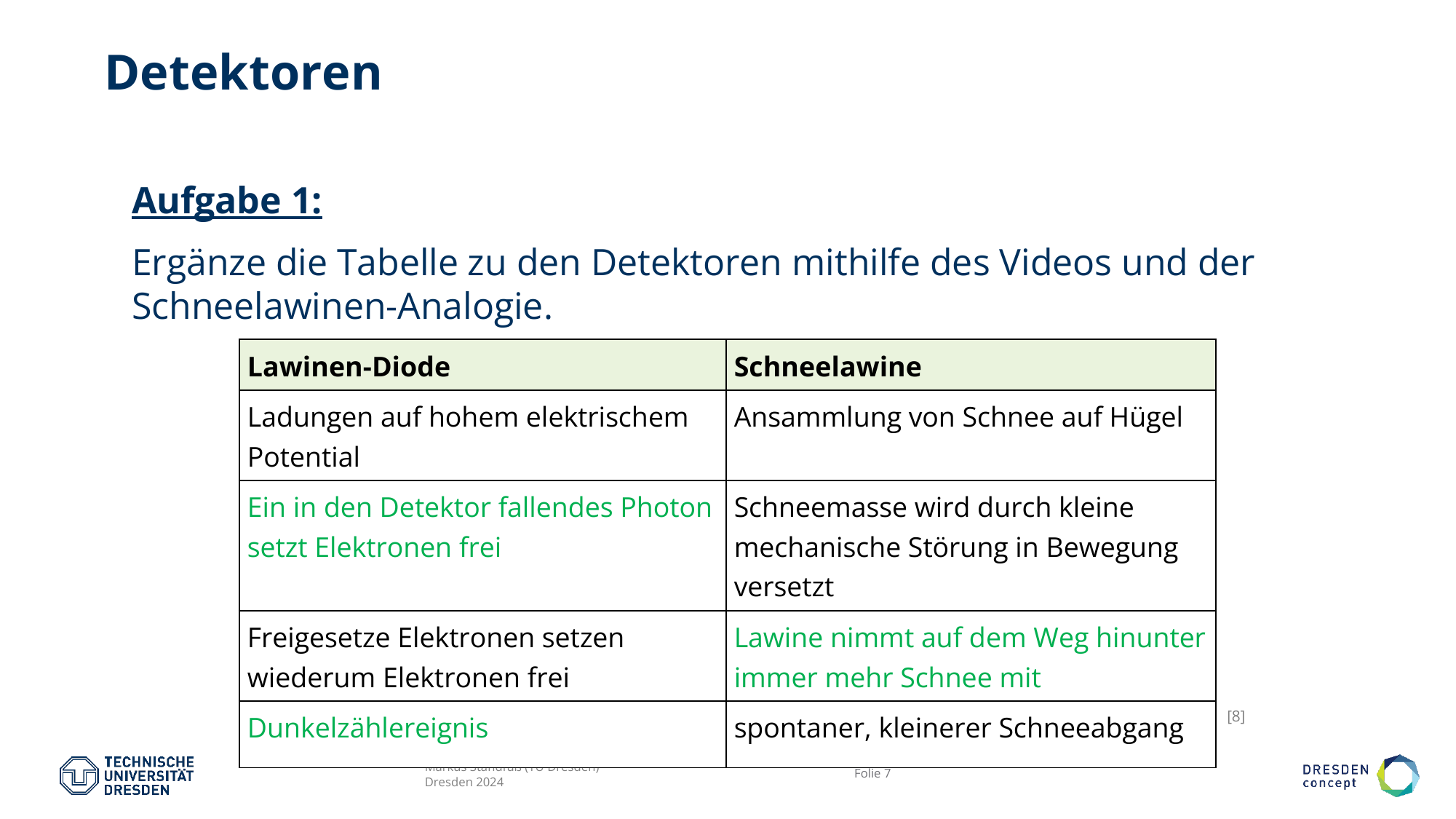

# Detektoren
Aufgabe 1:
Ergänze die Tabelle zu den Detektoren mithilfe des Videos und der Schneelawinen-Analogie.

| Lawinen-Diode | Schneelawine |
| --- | --- |
| Ladungen auf hohem elektrischem Potential | Ansammlung von Schnee auf Hügel |
| Ein in den Detektor fallendes Photon setzt Elektronen frei | Schneemasse wird durch kleine mechanische Störung in Bewegung versetzt |
| Freigesetze Elektronen setzen wiederum Elektronen frei | Lawine nimmt auf dem Weg hinunter immer mehr Schnee mit |
| Dunkelzählereignis | spontaner, kleinerer Schneeabgang |
[8]